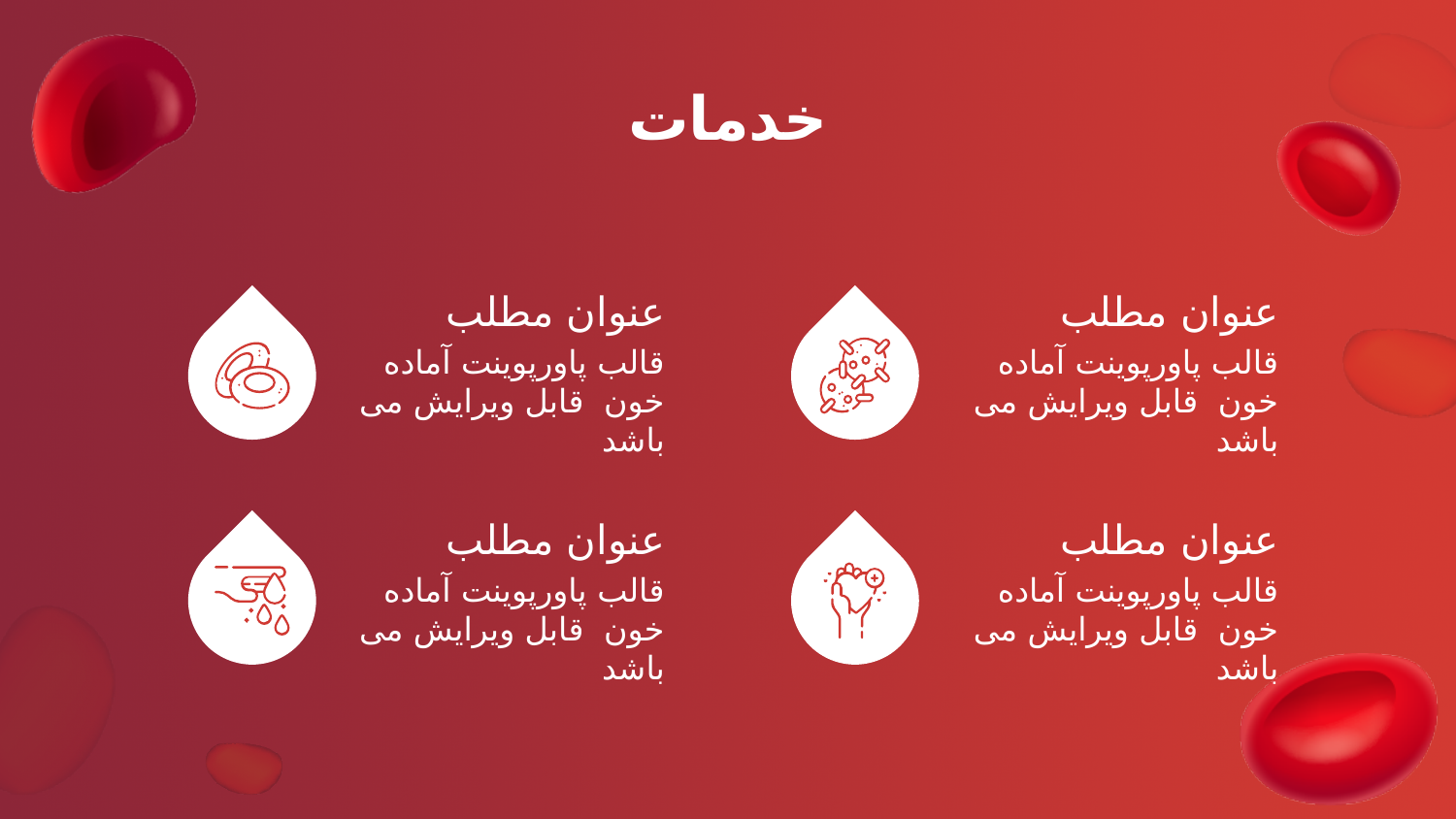

خدمات
# عنوان مطلب
عنوان مطلب

قالب پاورپوینت آماده خون  قابل ویرایش می باشد
قالب پاورپوینت آماده خون  قابل ویرایش می باشد
عنوان مطلب
عنوان مطلب

قالب پاورپوینت آماده خون  قابل ویرایش می باشد
قالب پاورپوینت آماده خون  قابل ویرایش می باشد